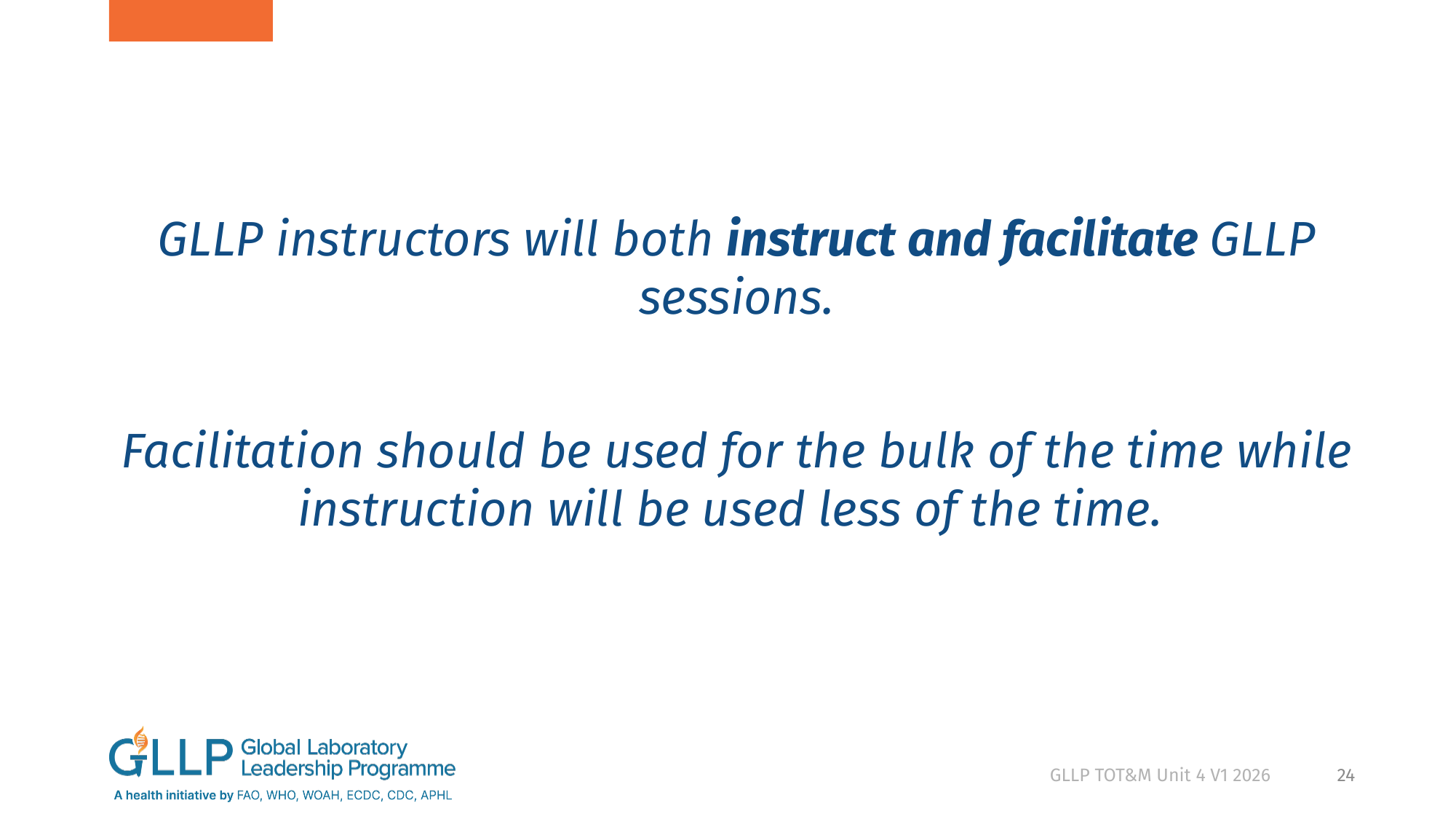

GLLP instructors will both instruct and facilitate GLLP sessions.

Facilitation should be used for the bulk of the time while instruction will be used less of the time.
GLLP TOT&M Unit 4 V1 2026
24